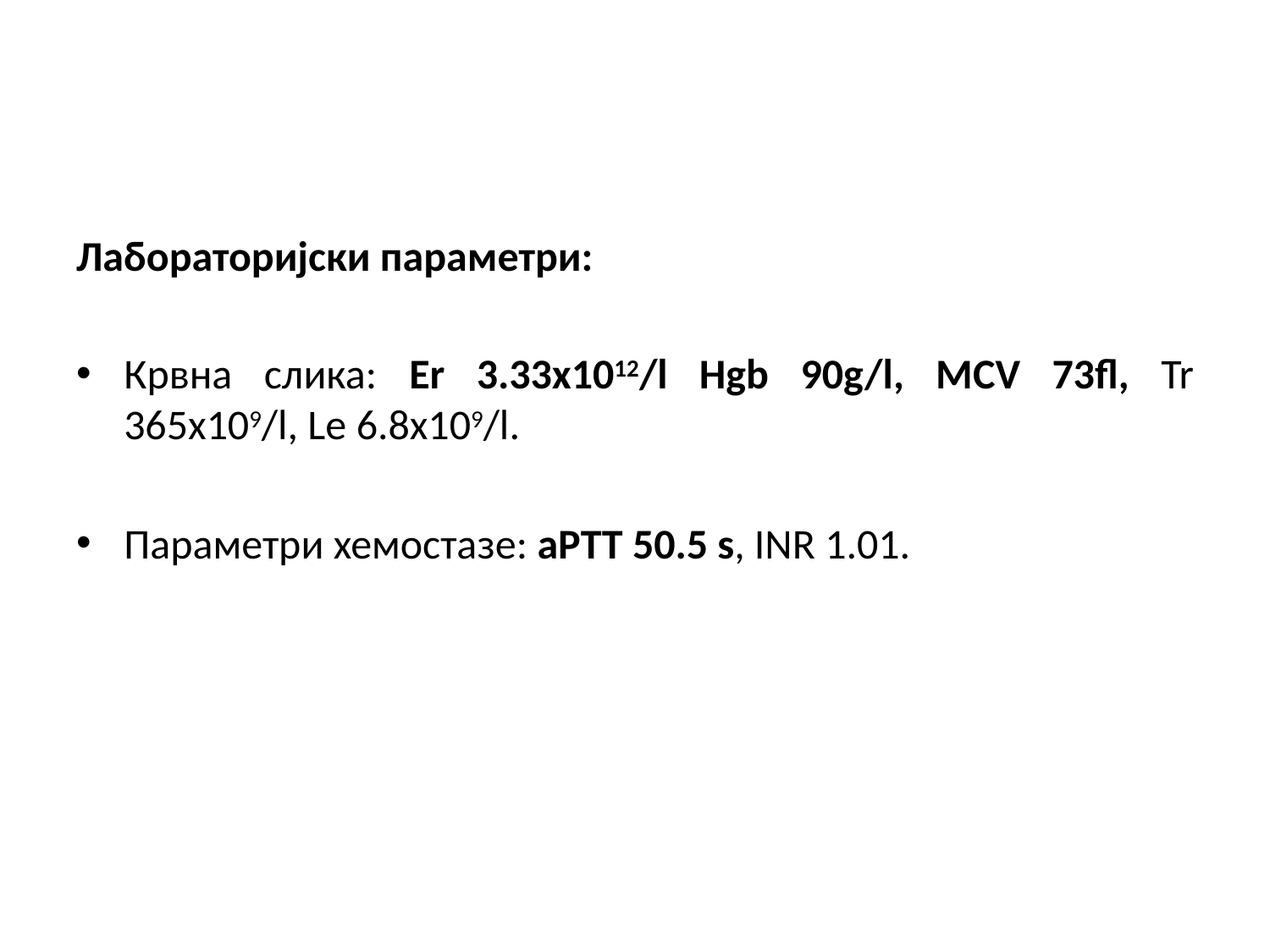

#
Лабораторијски параметри:

Крвна слика: Er 3.33x1012/l Hgb 90g/l, МCV 73fl, Tr 365x109/l, Le 6.8x109/l.

Параметри хемостазе: aPTT 50.5 s, INR 1.01.